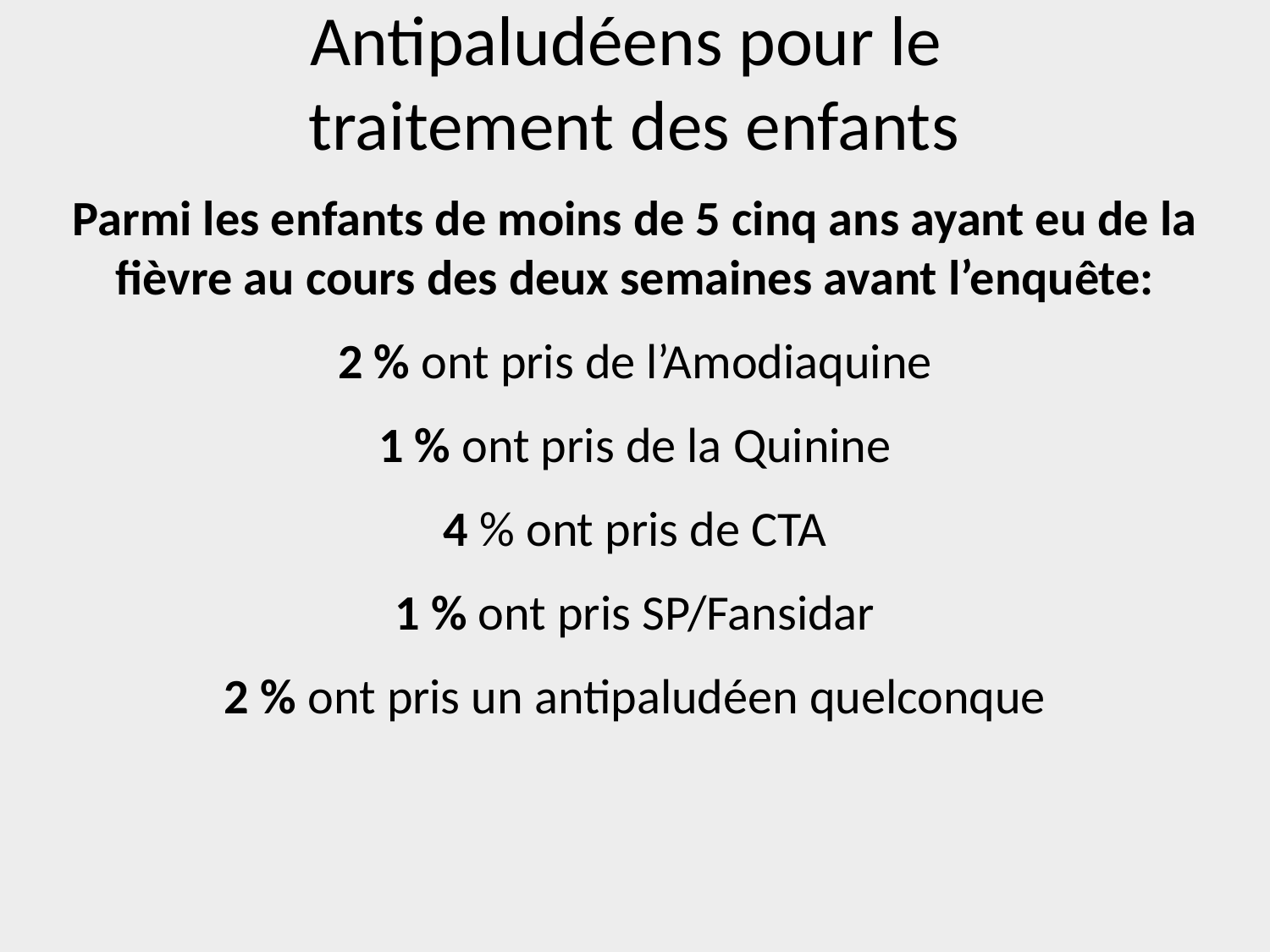

# Antipaludéens pour le traitement des enfants
Parmi les enfants de moins de 5 cinq ans ayant eu de la fièvre au cours des deux semaines avant l’enquête:
2 % ont pris de l’Amodiaquine
1 % ont pris de la Quinine
4 % ont pris de CTA
1 % ont pris SP/Fansidar
 2 % ont pris un antipaludéen quelconque